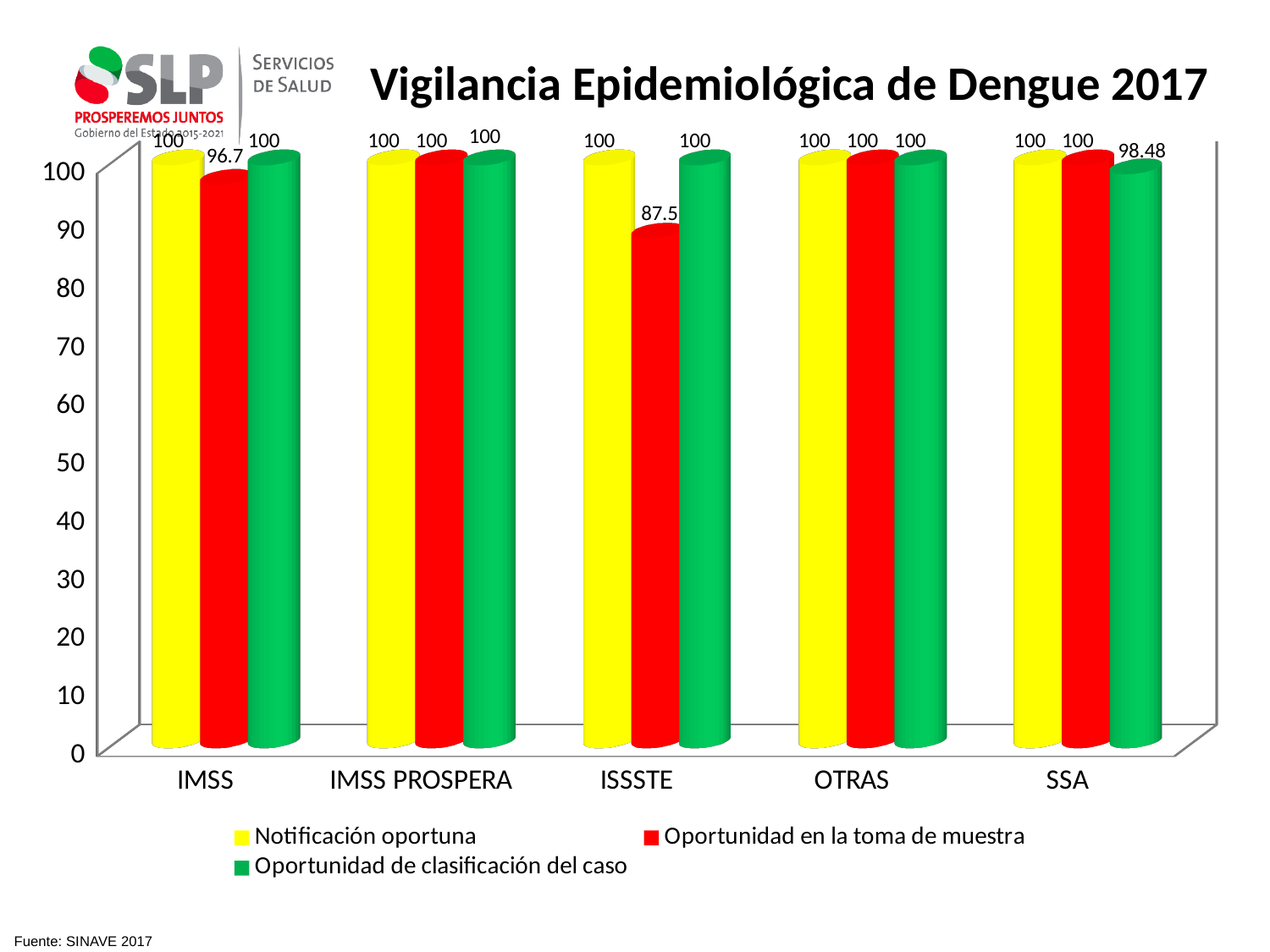

# Vigilancia Epidemiológica de Dengue 2017

[unsupported chart]

Fuente: SINAVE 2017